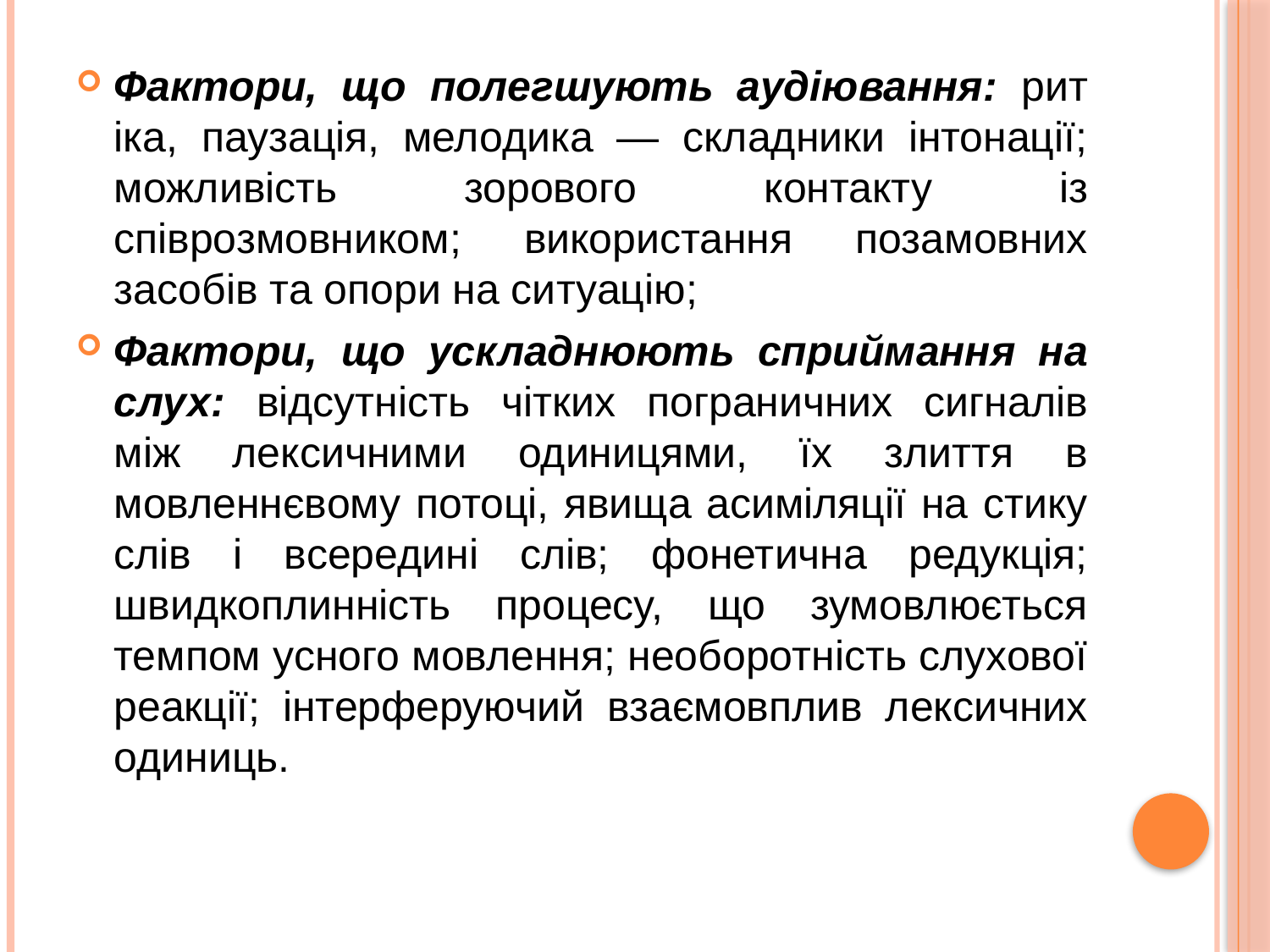

Фактори, що полегшують аудіювання: рит­іка, паузація, мелодика — складники інтонації; можливість зорового контакту із співрозмовником; використання позамовних засобів та опори на ситуацію;
Фактори, що ускладнюють сприймання на слух: відсутність чітких пограничних сигналів між лексичними одиницями, їх злиття в мовленнєвому потоці, явища асиміляції на стику слів і всередині слів; фонетична редукція; швидкоплинність процесу, що зумовлюється темпом усного мовлення; необоротність слухової реакції; інтерферуючий взаємовплив лексичних одиниць.